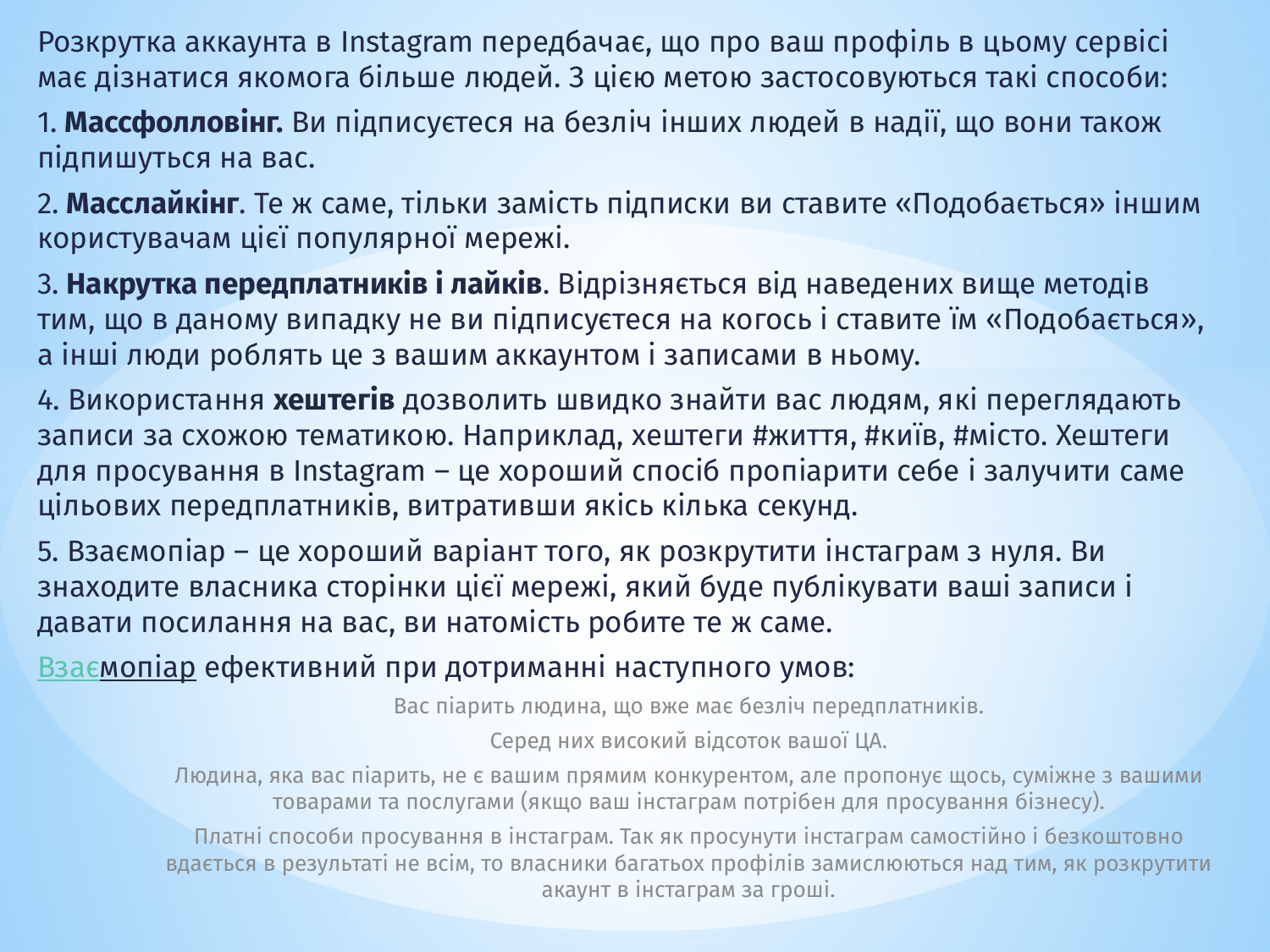

Розкрутка аккаунта в Instagram передбачає, що про ваш профіль в цьому сервісі має дізнатися якомога більше людей. З цією метою застосовуються такі способи:
1. Массфолловінг. Ви підписуєтеся на безліч інших людей в надії, що вони також підпишуться на вас.
2. Масслайкінг. Те ж саме, тільки замість підписки ви ставите «Подобається» іншим користувачам цієї популярної мережі.
3. Накрутка передплатників і лайків. Відрізняється від наведених вище методів тим, що в даному випадку не ви підписуєтеся на когось і ставите їм «Подобається», а інші люди роблять це з вашим аккаунтом і записами в ньому.
4. Використання хештегів дозволить швидко знайти вас людям, які переглядають записи за схожою тематикою. Наприклад, хештеги #життя, #київ, #місто. Хештеги для просування в Instagram – це хороший спосіб пропіарити себе і залучити саме цільових передплатників, витративши якісь кілька секунд.
5. Взаємопіар – це хороший варіант того, як розкрутити інстаграм з нуля. Ви знаходите власника сторінки цієї мережі, який буде публікувати ваші записи і давати посилання на вас, ви натомість робите те ж саме.
Взаємопіар ефективний при дотриманні наступного умов:
Вас піарить людина, що вже має безліч передплатників.
Серед них високий відсоток вашої ЦА.
Людина, яка вас піарить, не є вашим прямим конкурентом, але пропонує щось, суміжне з вашими товарами та послугами (якщо ваш інстаграм потрібен для просування бізнесу).
Платні способи просування в інстаграм. Так як просунути інстаграм самостійно і безкоштовно вдається в результаті не всім, то власники багатьох профілів замислюються над тим, як розкрутити акаунт в інстаграм за гроші.